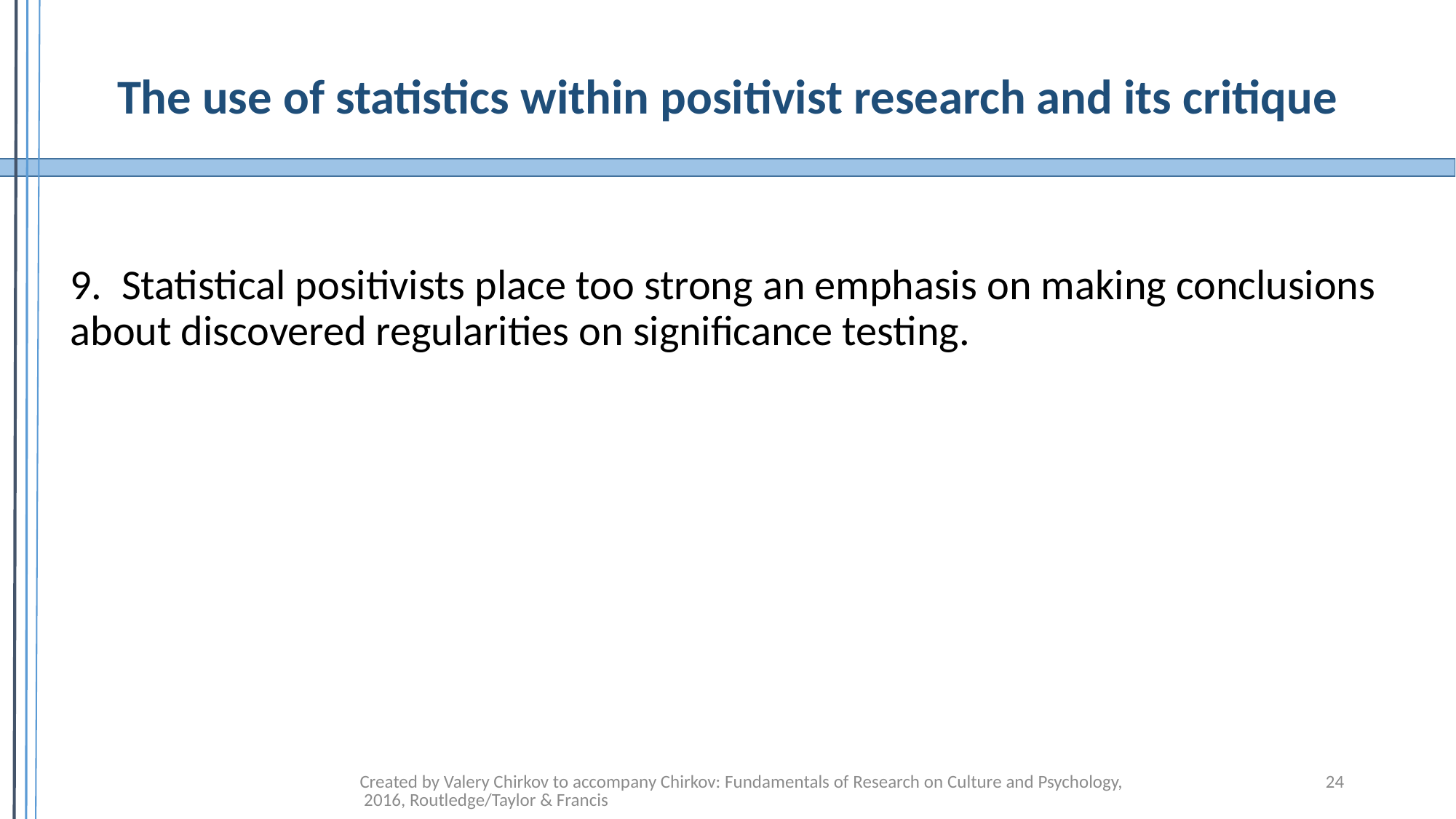

# The use of statistics within positivist research and its critique

9.  Statistical positivists place too strong an emphasis on making conclusions about discovered regularities on significance testing.
Created by Valery Chirkov to accompany Chirkov: Fundamentals of Research on Culture and Psychology, 2016, Routledge/Taylor & Francis
24